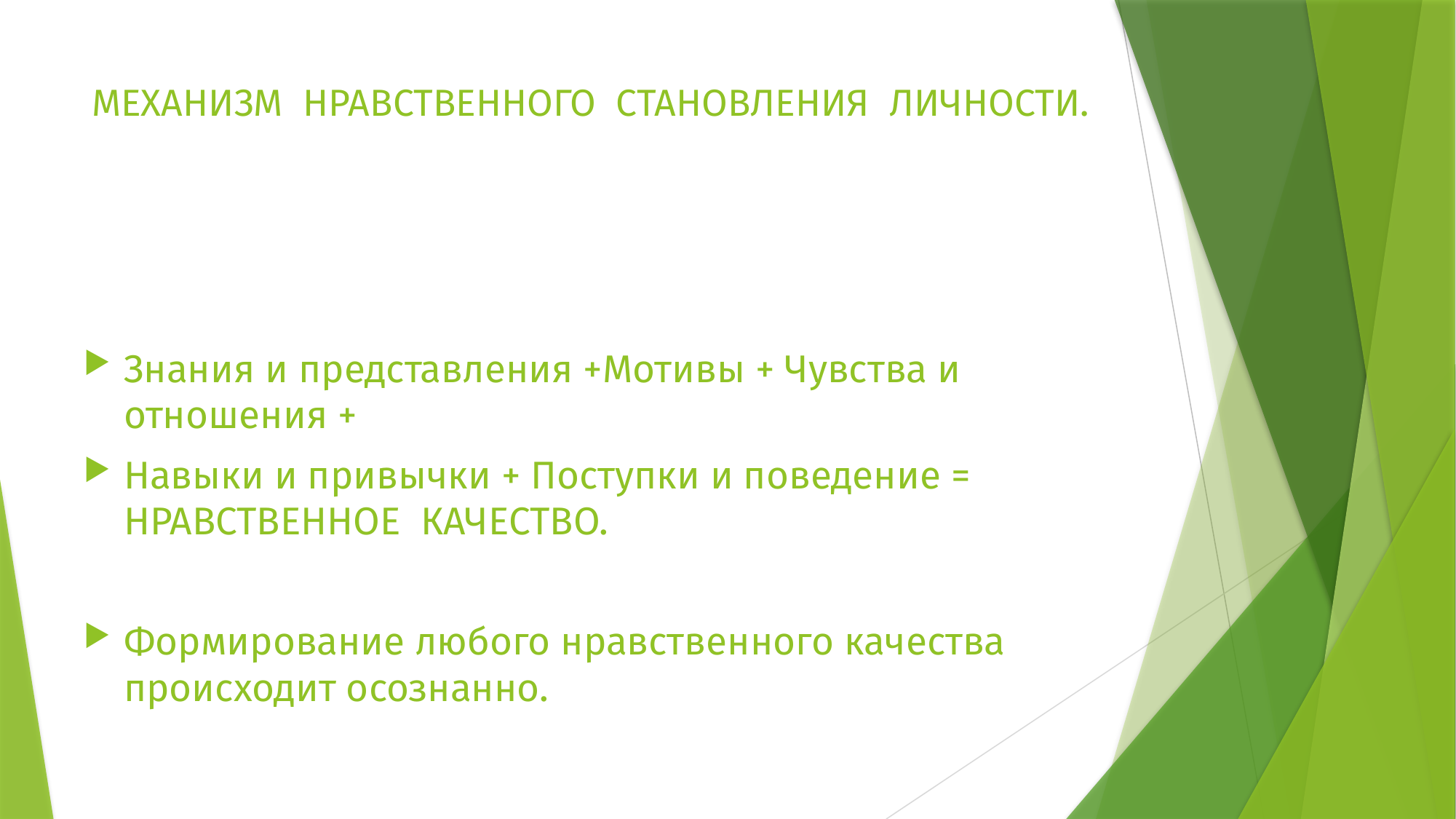

# МЕХАНИЗМ  НРАВСТВЕННОГО  СТАНОВЛЕНИЯ  ЛИЧНОСТИ.

Знания и представления +Мотивы + Чувства и отношения +
Навыки и привычки + Поступки и поведение = НРАВСТВЕННОЕ  КАЧЕСТВО.

Формирование любого нравственного качества происходит осознанно.